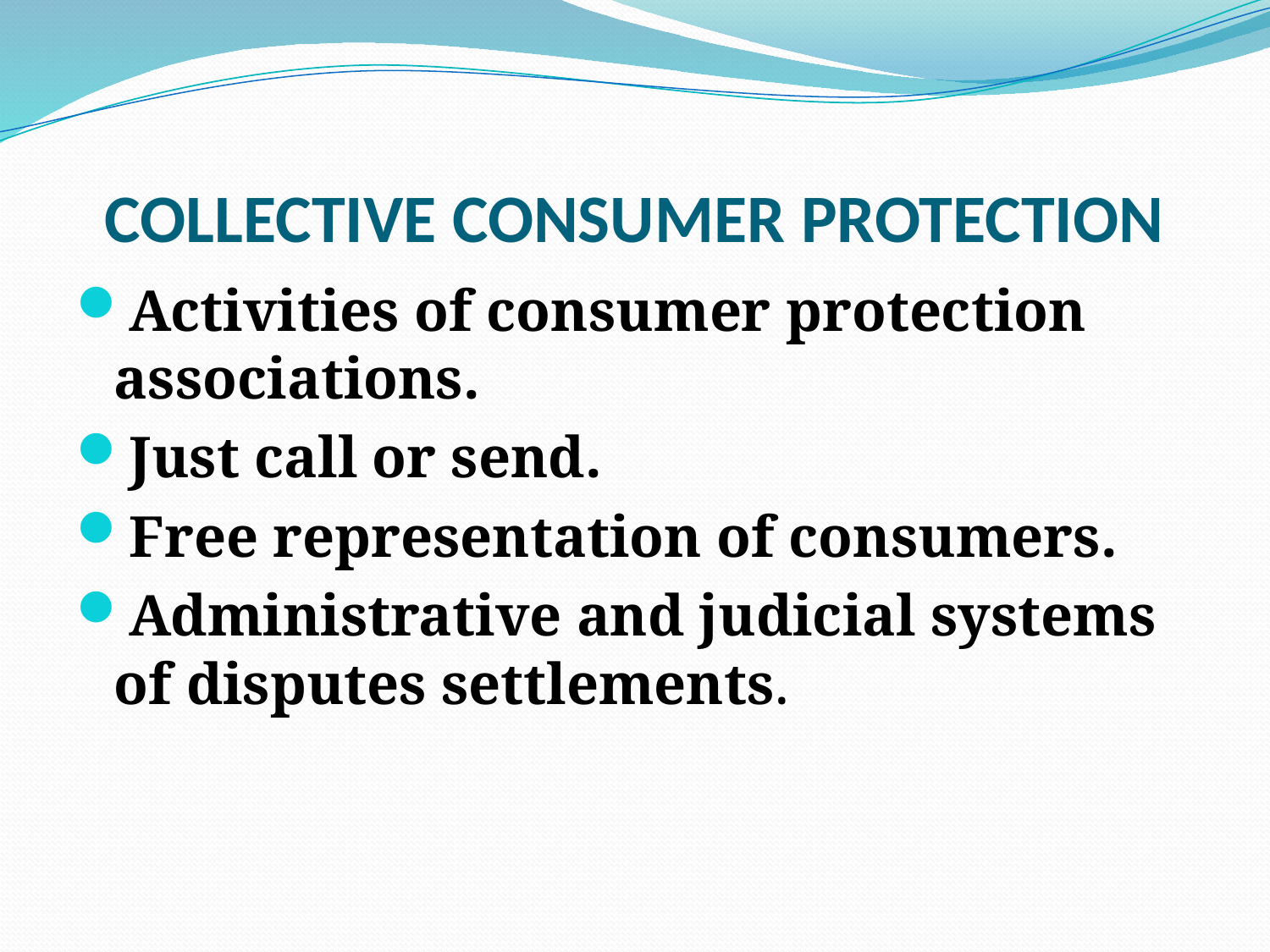

# COLLECTIVE CONSUMER PROTECTION
Activities of consumer protection associations.
Just call or send.
Free representation of consumers.
Administrative and judicial systems of disputes settlements.